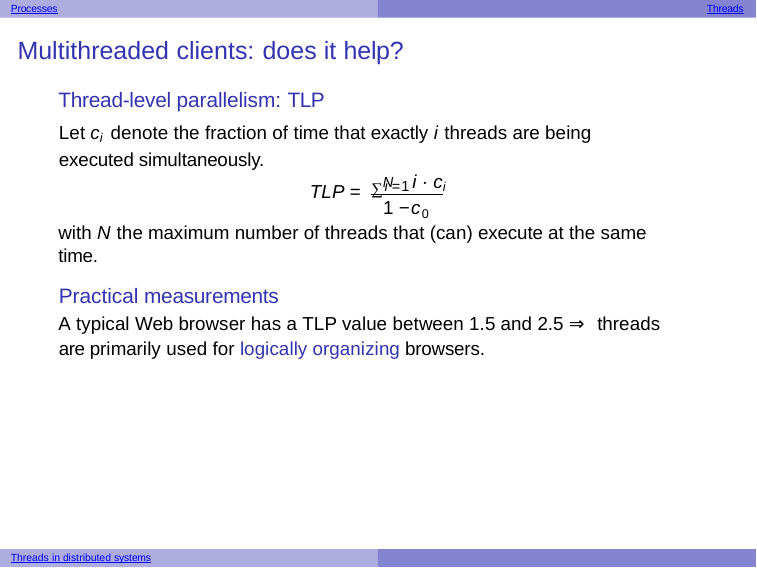

Processes
Threads
Multithreaded clients: does it help?
Thread-level parallelism: TLP
Let ci denote the fraction of time that exactly i threads are being executed simultaneously.
∑N
i · ci
i =1
TLP =
1 −c0

with N the maximum number of threads that (can) execute at the same time.
Practical measurements
A typical Web browser has a TLP value between 1.5 and 2.5 ⇒ threads are primarily used for logically organizing browsers.

Threads in distributed systems